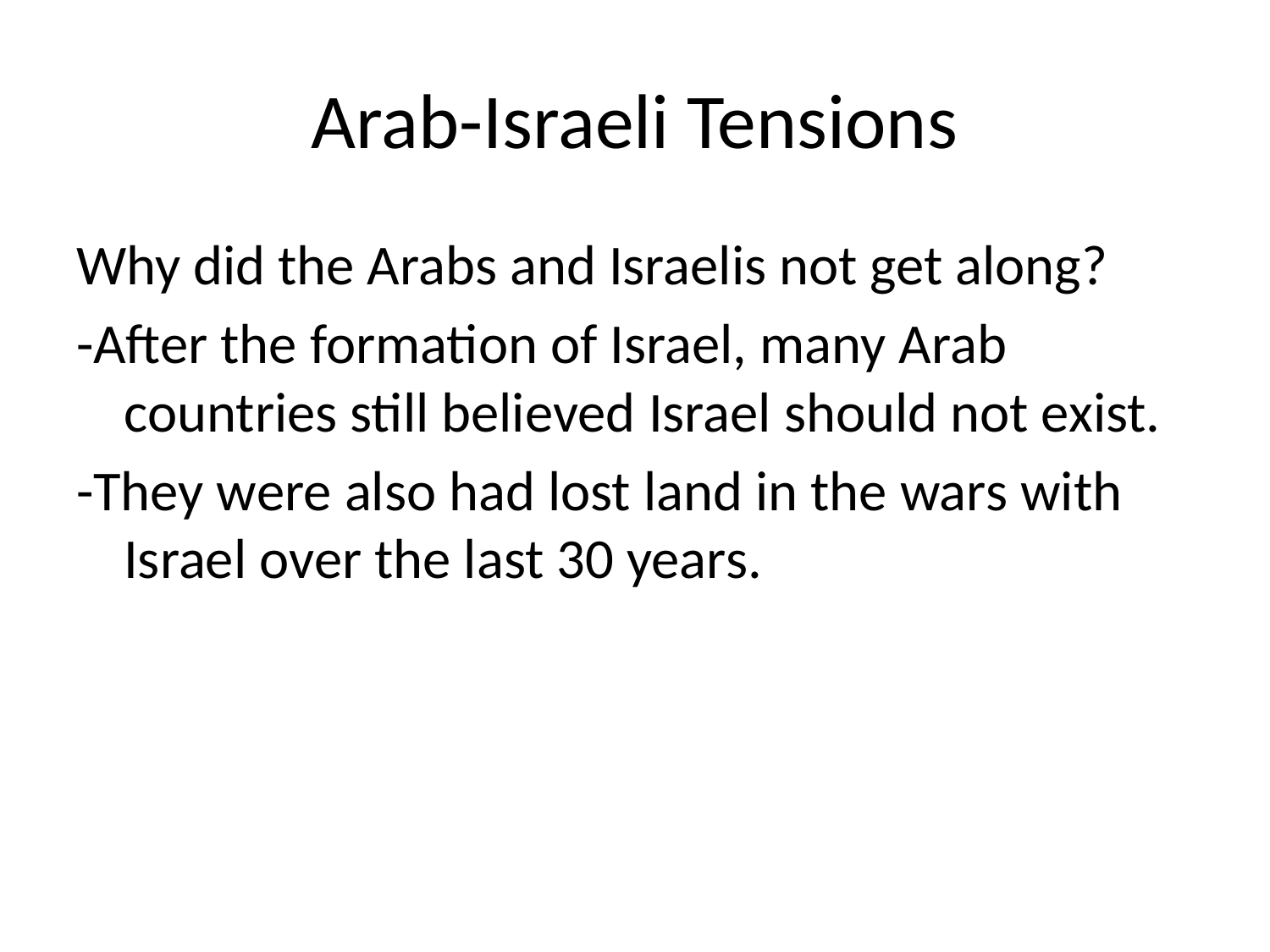

# Arab-Israeli Tensions
Why did the Arabs and Israelis not get along?
-After the formation of Israel, many Arab countries still believed Israel should not exist.
-They were also had lost land in the wars with Israel over the last 30 years.